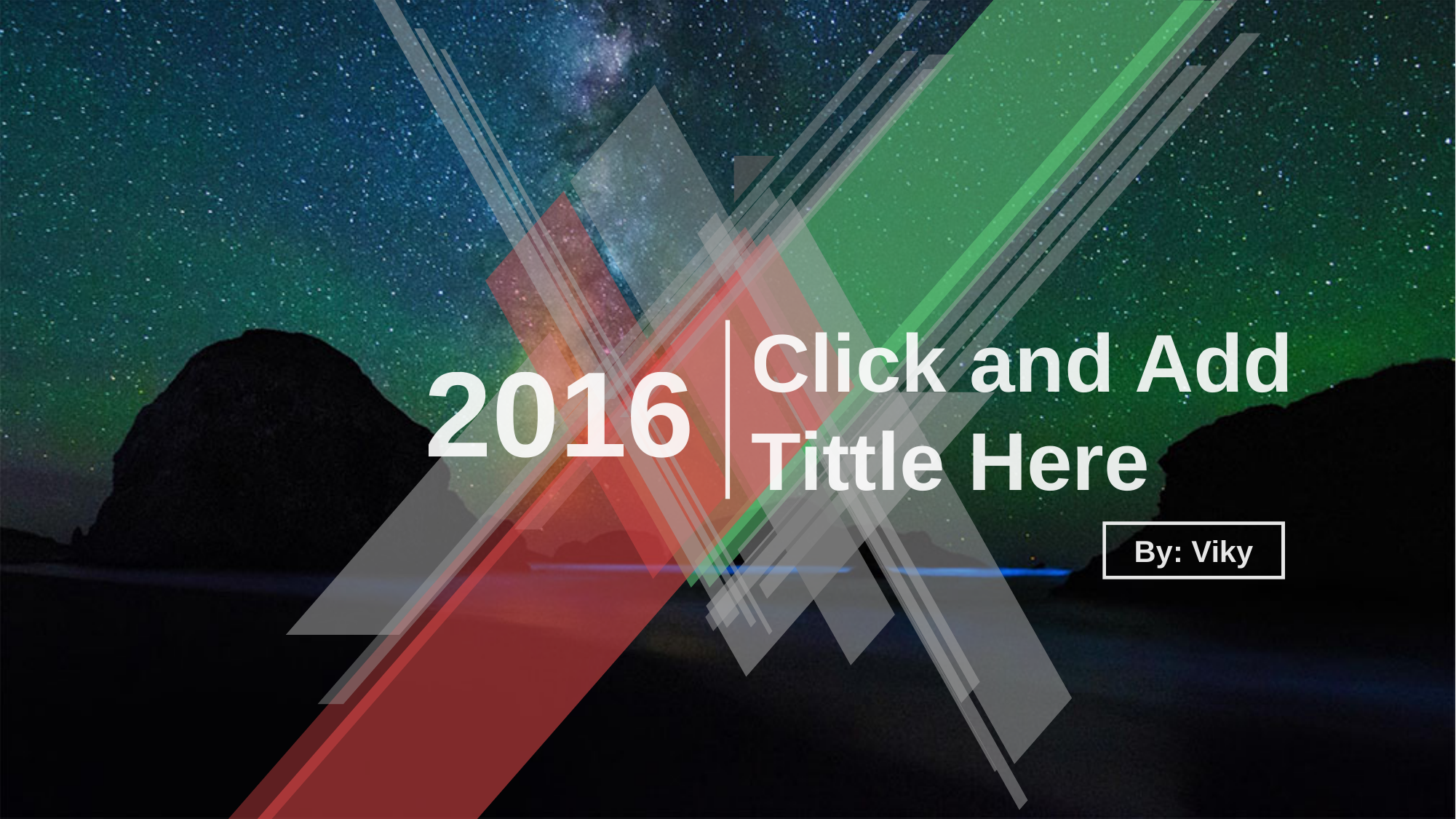

Click and Add
Tittle Here
2016

By: Viky